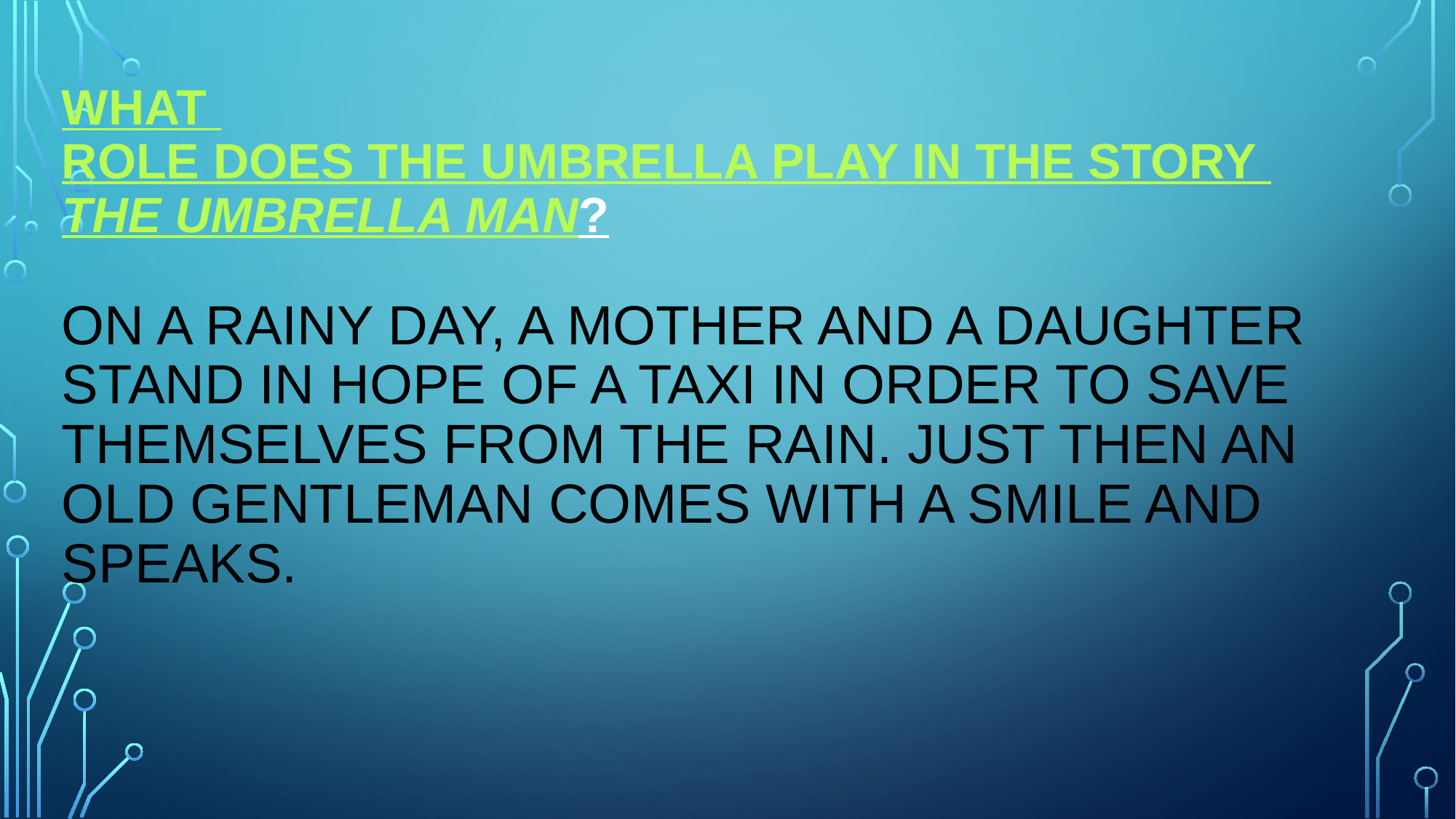

# What role does the umbrella play in the story The Umbrella Man? On a rainy day, a mother and a daughter stand in hope of a taxi in order to save themselves from the rain. Just then an old gentleman comes with a smile and speaks.